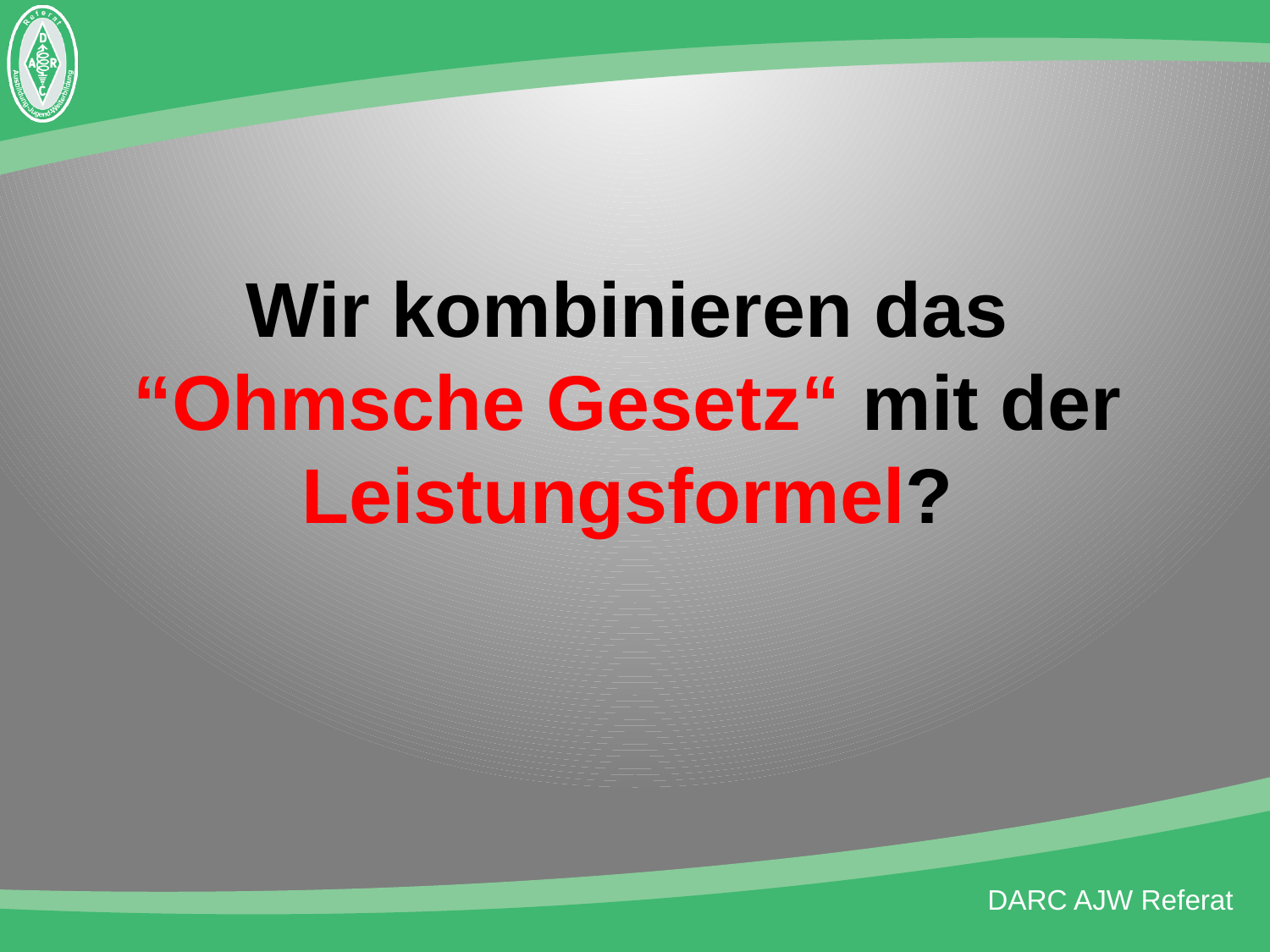

# Wir kombinieren das “Ohmsche Gesetz“ mit der Leistungsformel?